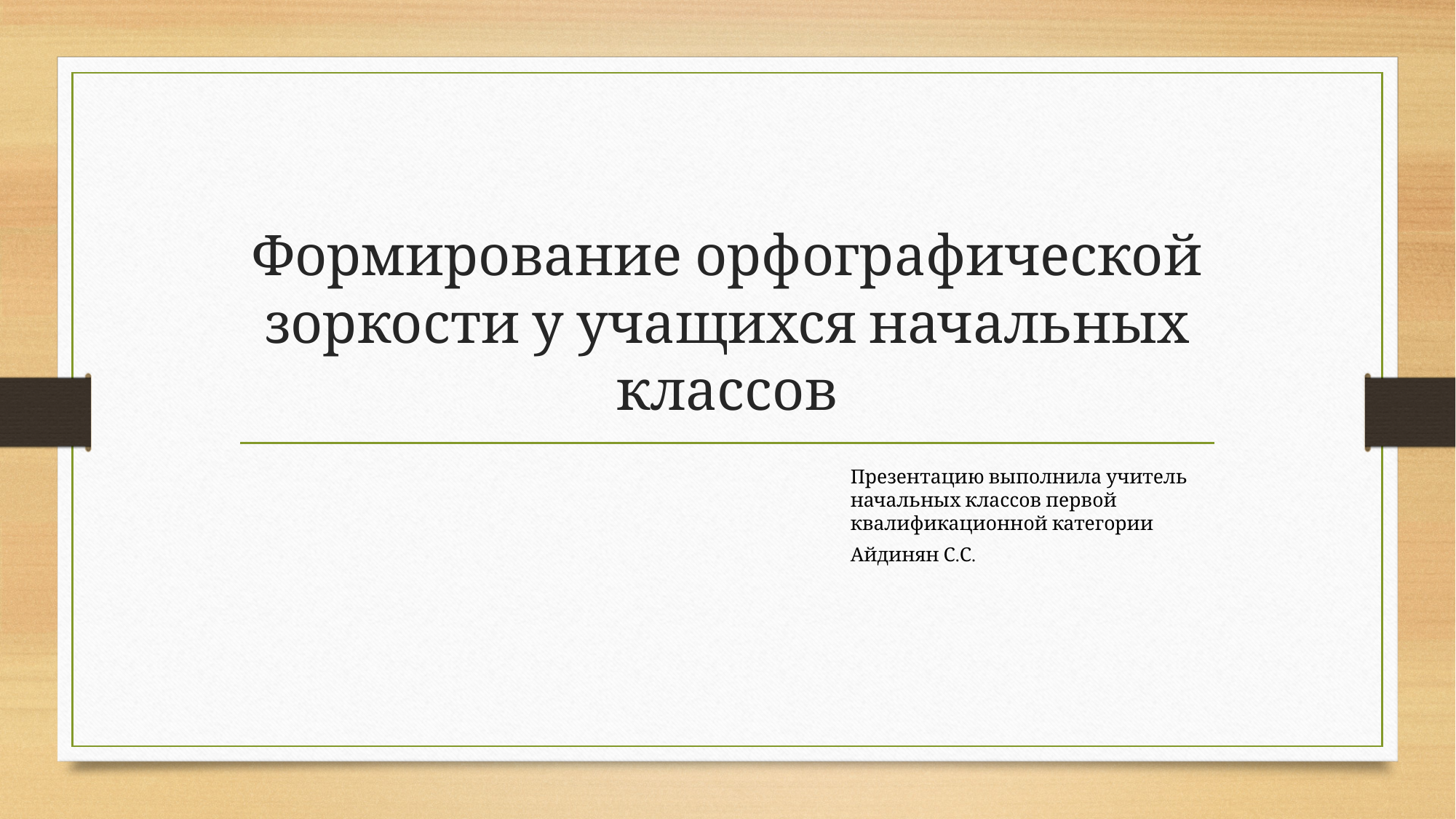

# Формирование орфографической зоркости у учащихся начальных классов
Презентацию выполнила учитель начальных классов первой квалификационной категории
Айдинян С.С.